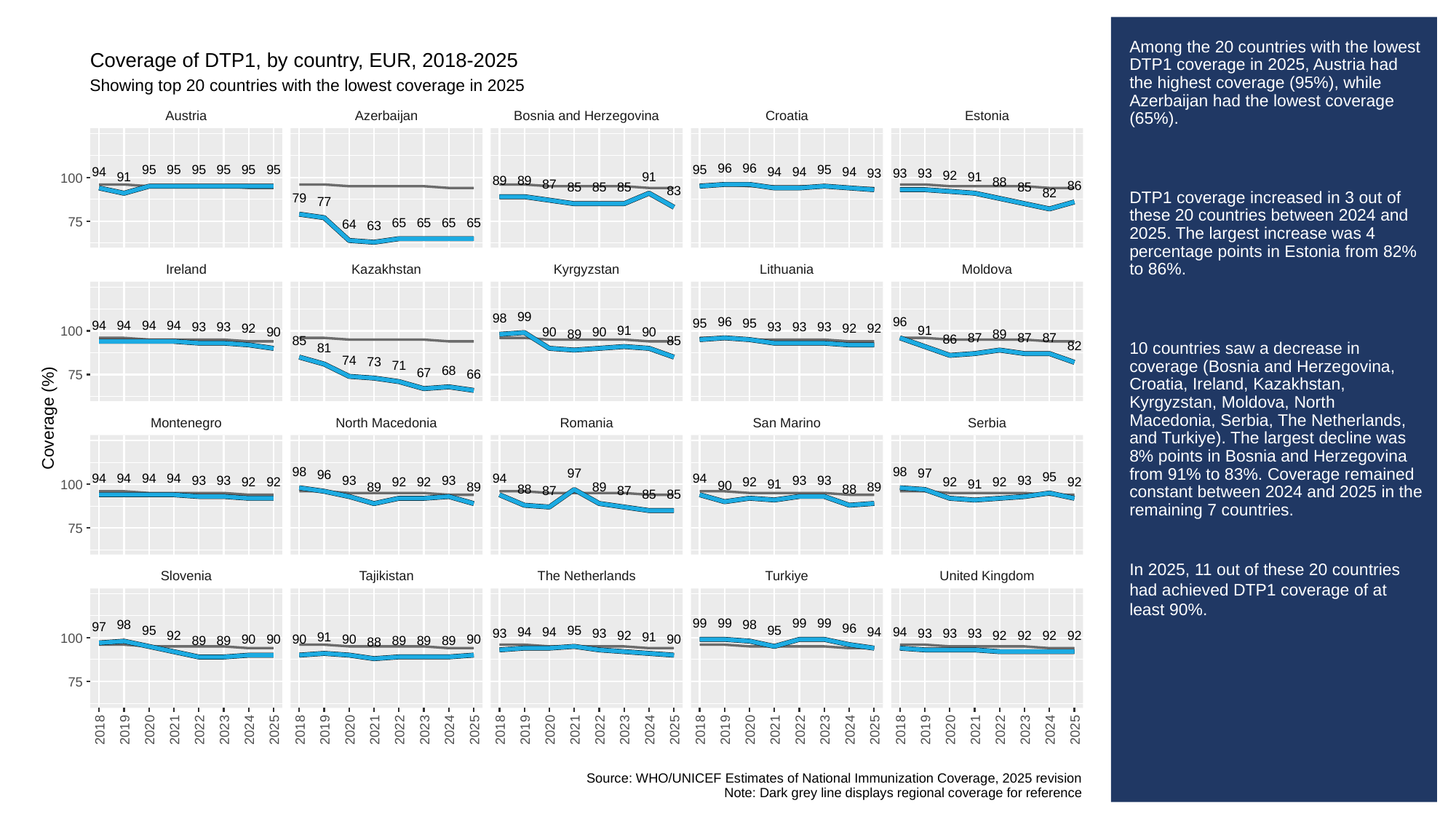

# Among the 20 countries with the lowest DTP1 coverage in 2025, Austria had the highest coverage (95%), while Azerbaijan had the lowest coverage (65%).

DTP1 coverage increased in 3 out of these 20 countries between 2024 and 2025. The largest increase was 4 percentage points in Estonia from 82% to 86%.

10 countries saw a decrease in coverage (Bosnia and Herzegovina, Croatia, Ireland, Kazakhstan, Kyrgyzstan, Moldova, North Macedonia, Serbia, The Netherlands, and Turkiye). The largest decline was 8% points in Bosnia and Herzegovina from 91% to 83%. Coverage remained constant between 2024 and 2025 in the remaining 7 countries.

In 2025, 11 out of these 20 countries had achieved DTP1 coverage of at least 90%.

Coverage of DTP1, by country, EUR, 2018-2025
Showing top 20 countries with the lowest coverage in 2025
Austria
Azerbaijan
Bosnia and Herzegovina
Croatia
Estonia

96
96
95
95
95
95
95
95
95
95
94
94
94
94
93
93
93
92
91
91
91
100
89
89
88

87
86
85
85
85
85

83

82

79

77

75
65
65
65
65
64
63

Ireland
Kazakhstan
Kyrgyzstan
Lithuania
Moldova

99
98
96
96
95
95
94
94
94
94
93
93
93
93
93
92
92
92
91
91
100
90
90
90
90
89
89

87
87
87

86
85
85

82

81

74
73

71
68
67
66
75

Coverage (%)
Montenegro
North Macedonia
Romania
San Marino
Serbia

98
98
97
97
96
95
94
94
94
94
94
94
93
93
93
93
93
93
93
92
92
92
92
92
92
92
92
91
91
100
90
89
89
89
89
88
88

87
87

85
85

75

Slovenia
Tajikistan
The Netherlands
Turkiye
United Kingdom

99
99
99
99
98
98
97
96
95
95
95
94
94
94
94
93
93
93
93
93
92
92
92
92
92
92
91
91
100
90
90
90
90
90
90
89
89
89
89
89
88

75

2018
2019
2020
2021
2022
2023
2024
2025
2018
2019
2020
2021
2022
2023
2024
2025
2018
2019
2020
2021
2022
2023
2024
2025
2018
2019
2020
2021
2022
2023
2024
2025
2018
2019
2020
2021
2022
2023
2024
2025
Source: WHO/UNICEF Estimates of National Immunization Coverage, 2025 revision
Note: Dark grey line displays regional coverage for reference